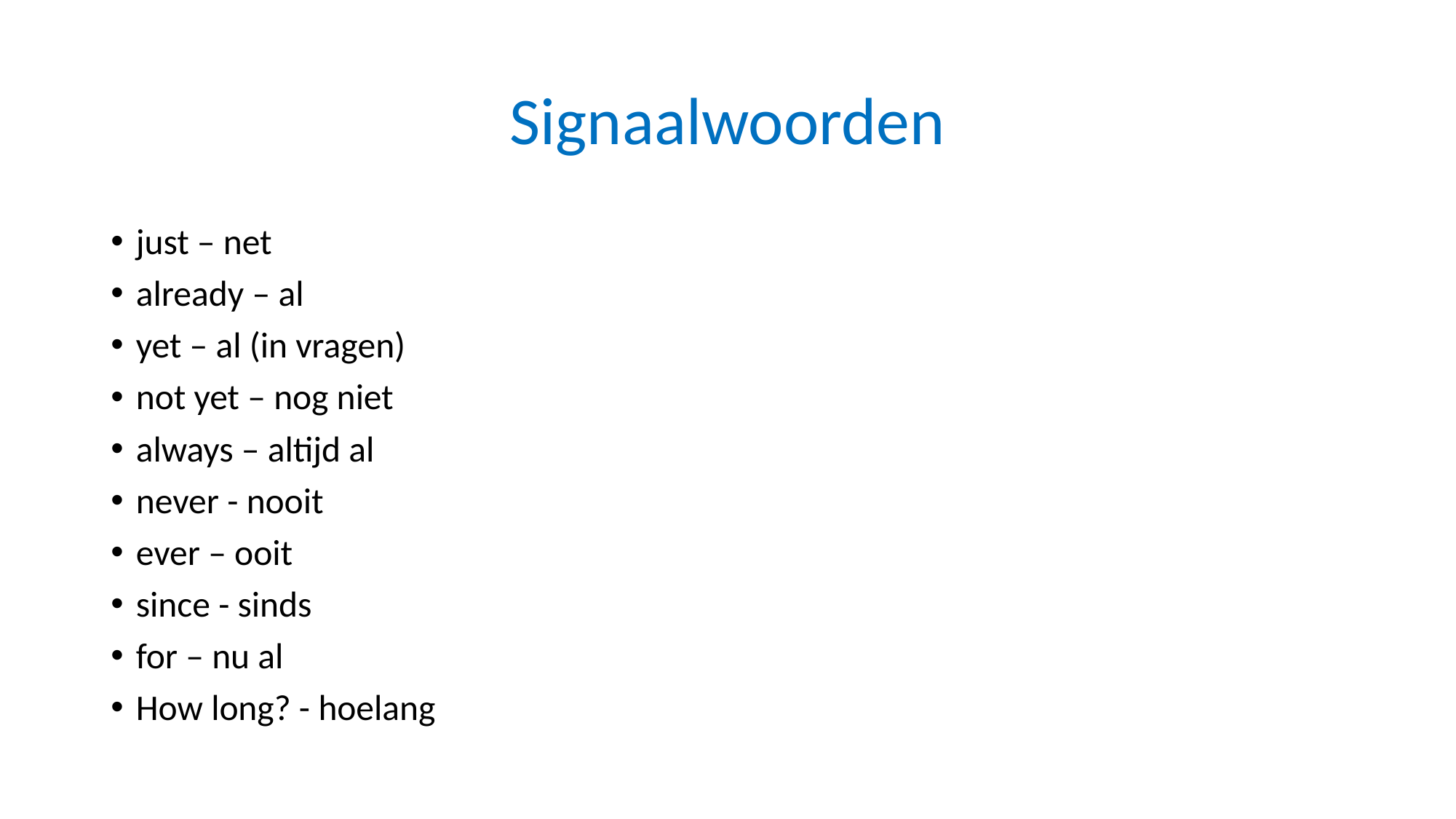

# Signaalwoorden
just – net
already – al
yet – al (in vragen)
not yet – nog niet
always – altijd al
never - nooit
ever – ooit
since - sinds
for – nu al
How long? - hoelang